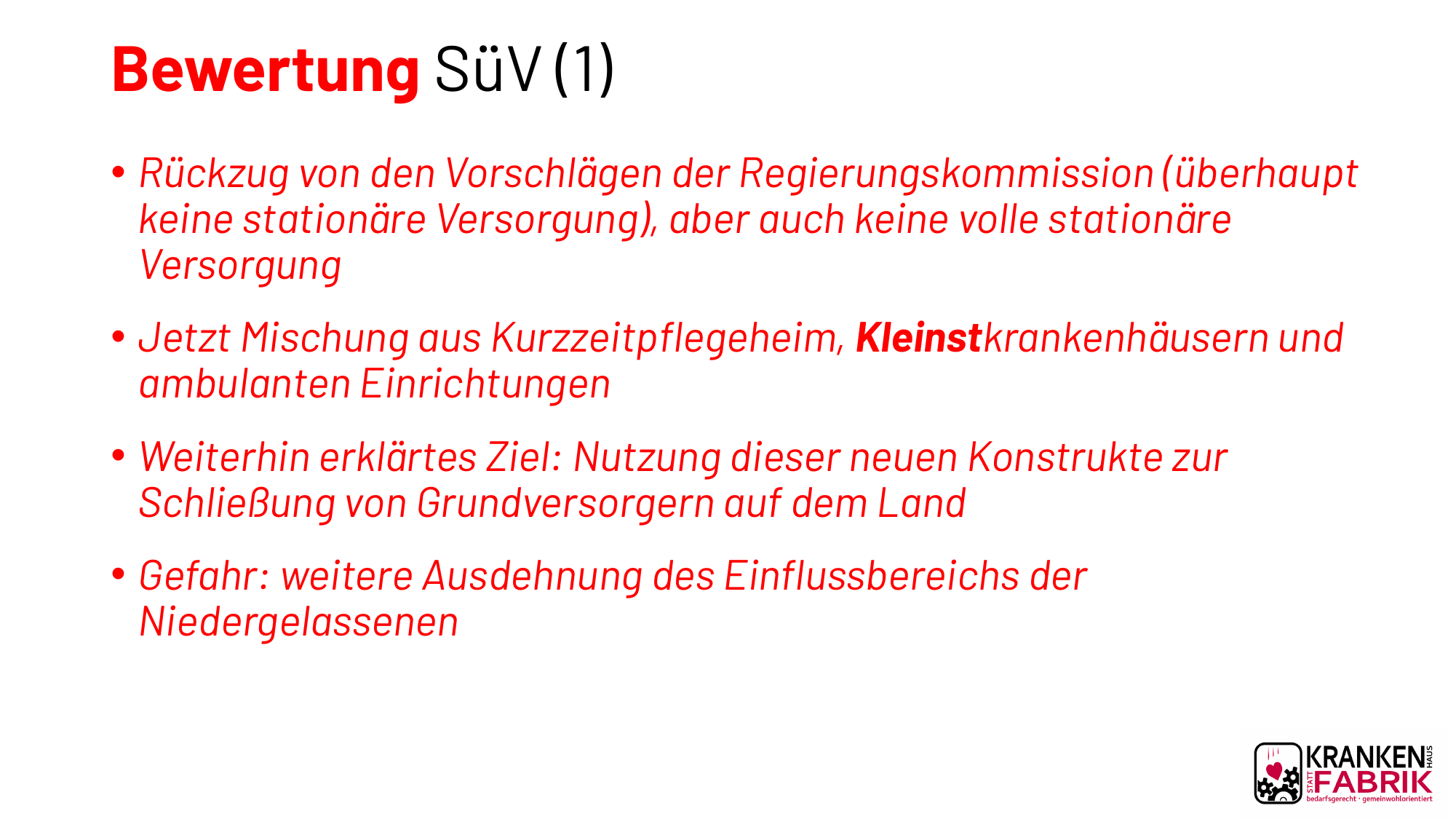

# Bewertung SüV (1)
Rückzug von den Vorschlägen der Regierungskommission (überhaupt keine stationäre Versorgung), aber auch keine volle stationäre Versorgung
Jetzt Mischung aus Kurzzeitpflegeheim, Kleinstkrankenhäusern und ambulanten Einrichtungen
Weiterhin erklärtes Ziel: Nutzung dieser neuen Konstrukte zur Schließung von Grundversorgern auf dem Land
Gefahr: weitere Ausdehnung des Einflussbereichs der Niedergelassenen